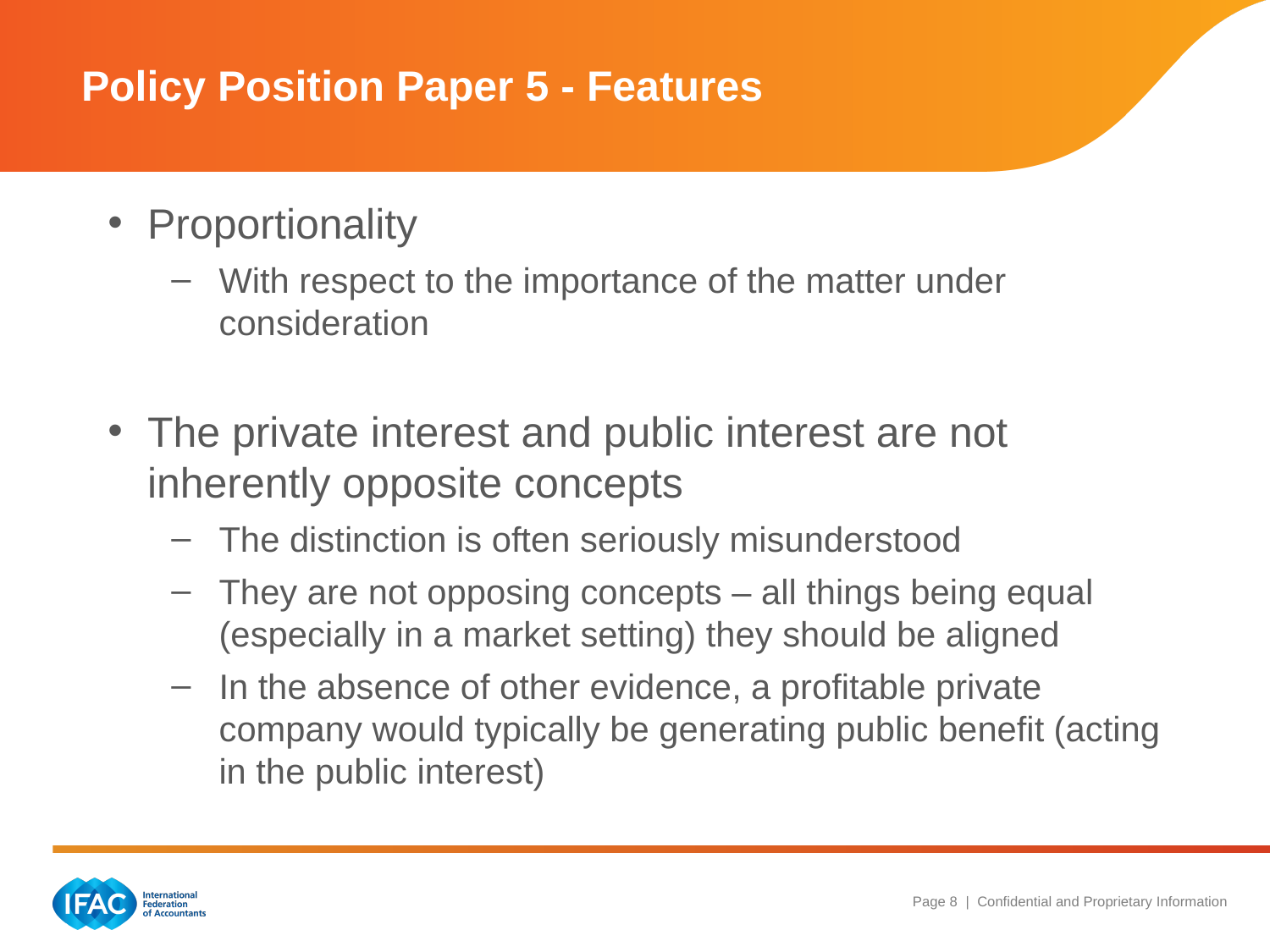

Policy Position Paper 5 - Features
Proportionality
With respect to the importance of the matter under consideration

The private interest and public interest are not inherently opposite concepts
The distinction is often seriously misunderstood
They are not opposing concepts – all things being equal (especially in a market setting) they should be aligned
In the absence of other evidence, a profitable private company would typically be generating public benefit (acting in the public interest)